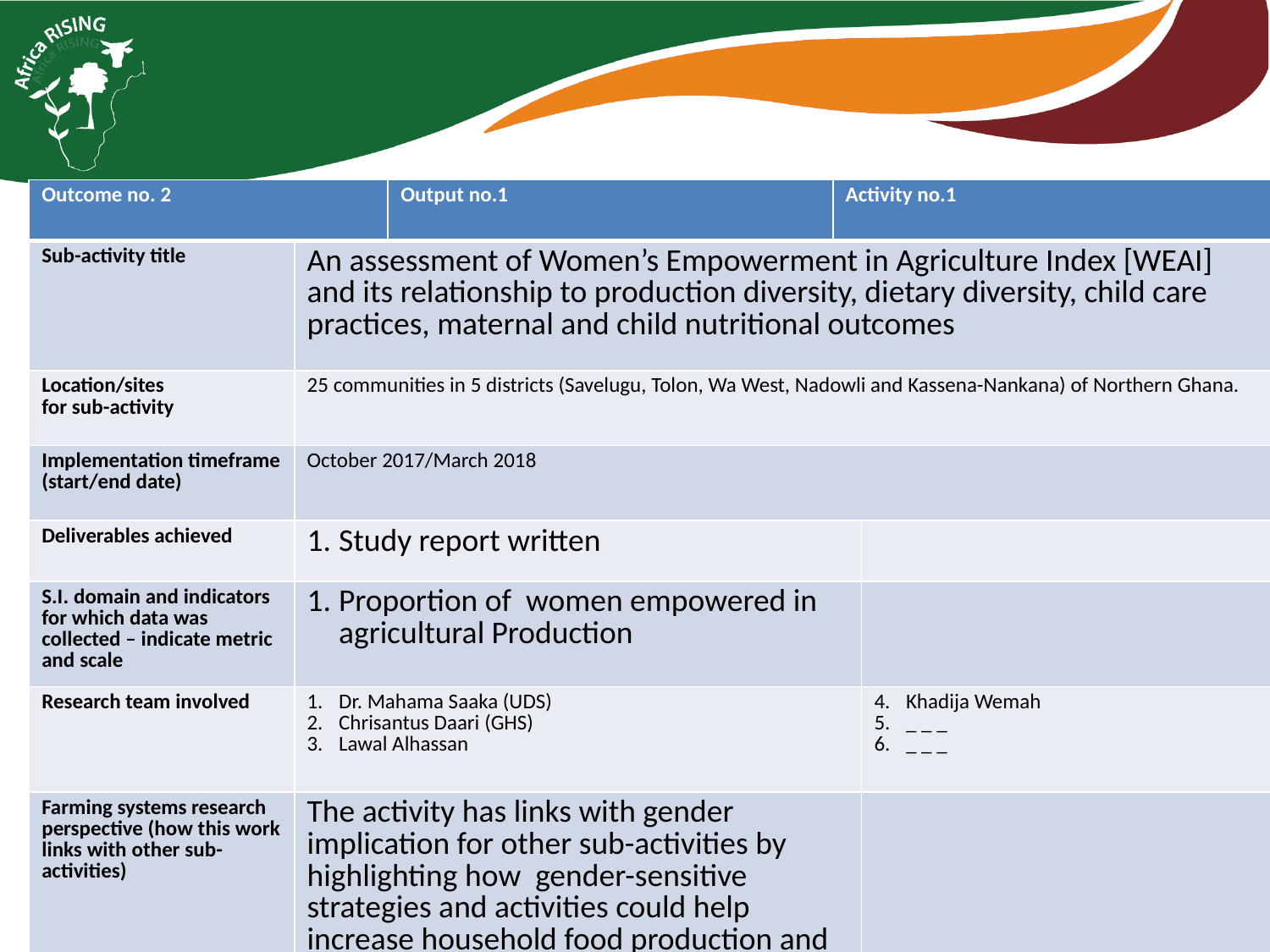

#
| Outcome no. 2 |  | Output no.1 | Activity no.1 |  |
| --- | --- | --- | --- | --- |
| Sub-activity title | An assessment of Women’s Empowerment in Agriculture Index [WEAI] and its relationship to production diversity, dietary diversity, child care practices, maternal and child nutritional outcomes |  |  |  |
| Location/sites for sub-activity | 25 communities in 5 districts (Savelugu, Tolon, Wa West, Nadowli and Kassena-Nankana) of Northern Ghana. |  |  |  |
| Implementation timeframe (start/end date) | October 2017/March 2018 |  |  |  |
| Deliverables achieved | Study report written |  |  |  |
| S.I. domain and indicators for which data was collected – indicate metric and scale | Proportion of women empowered in agricultural Production |  |  |  |
| Research team involved | Dr. Mahama Saaka (UDS) Chrisantus Daari (GHS) Lawal Alhassan |  |  | Khadija Wemah \_ \_ \_ \_ \_ \_ |
| Farming systems research perspective (how this work links with other sub-activities) | The activity has links with gender implication for other sub-activities by highlighting how gender-sensitive strategies and activities could help increase household food production and consumption |  |  |  |